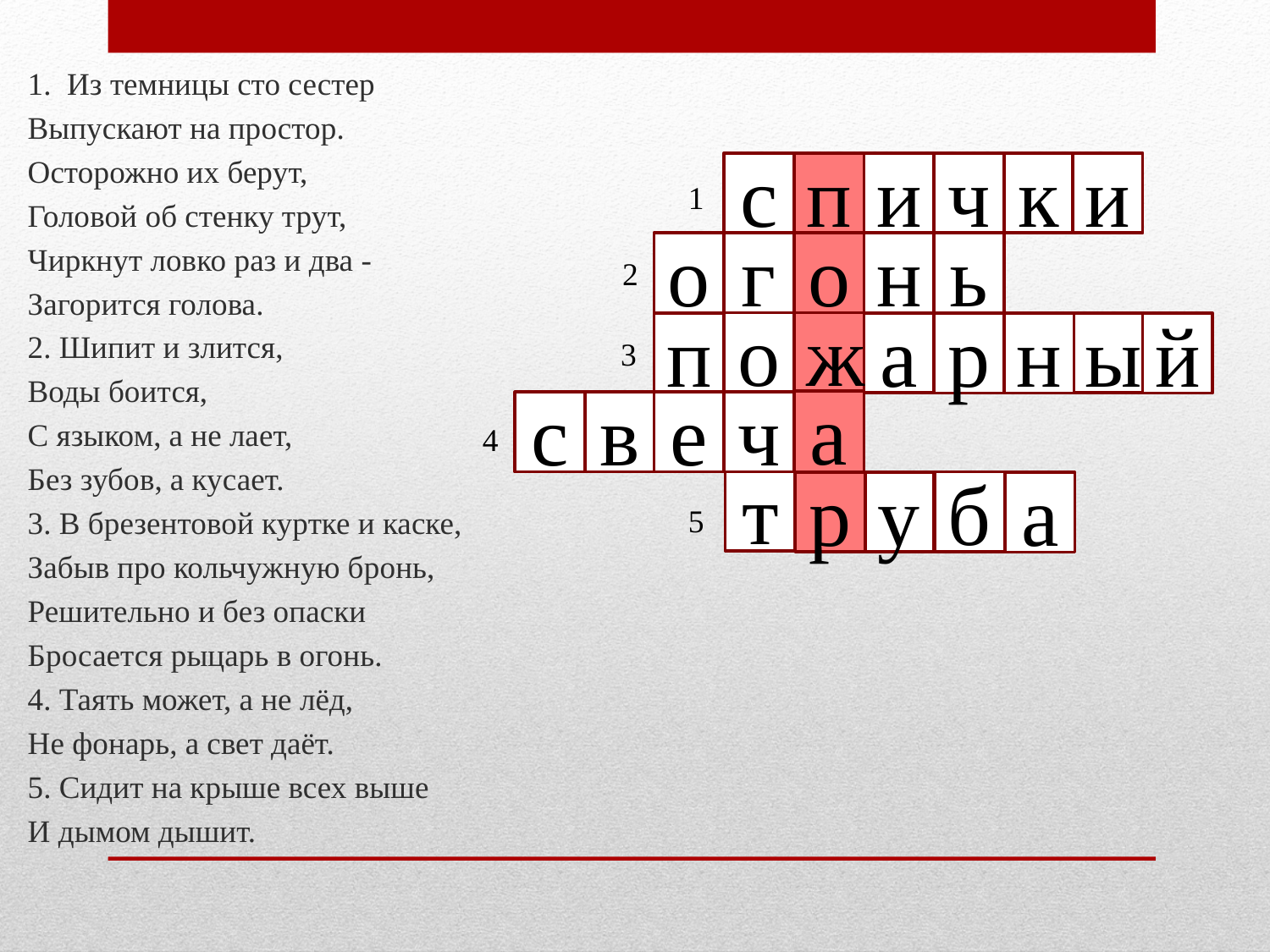

1.  Из темницы сто сестер
Выпускают на простор.
Осторожно их берут,
Головой об стенку трут,
Чиркнут ловко раз и два -
Загорится голова.
2. Шипит и злится,
Воды боится,
С языком, а не лает,
Без зубов, а кусает.
3. В брезентовой куртке и каске,
Забыв про кольчужную бронь,
Решительно и без опаски
Бросается рыцарь в огонь.
4. Таять может, а не лёд,
Не фонарь, а свет даёт.
5. Сидит на крыше всех выше
И дымом дышит.
с
п
и
ч
к
и
1
о
о
н
г
ь
2
о
ж
п
а
р
н
ы
й
3
а
с
в
е
ч
4
т
б
р
у
а
5